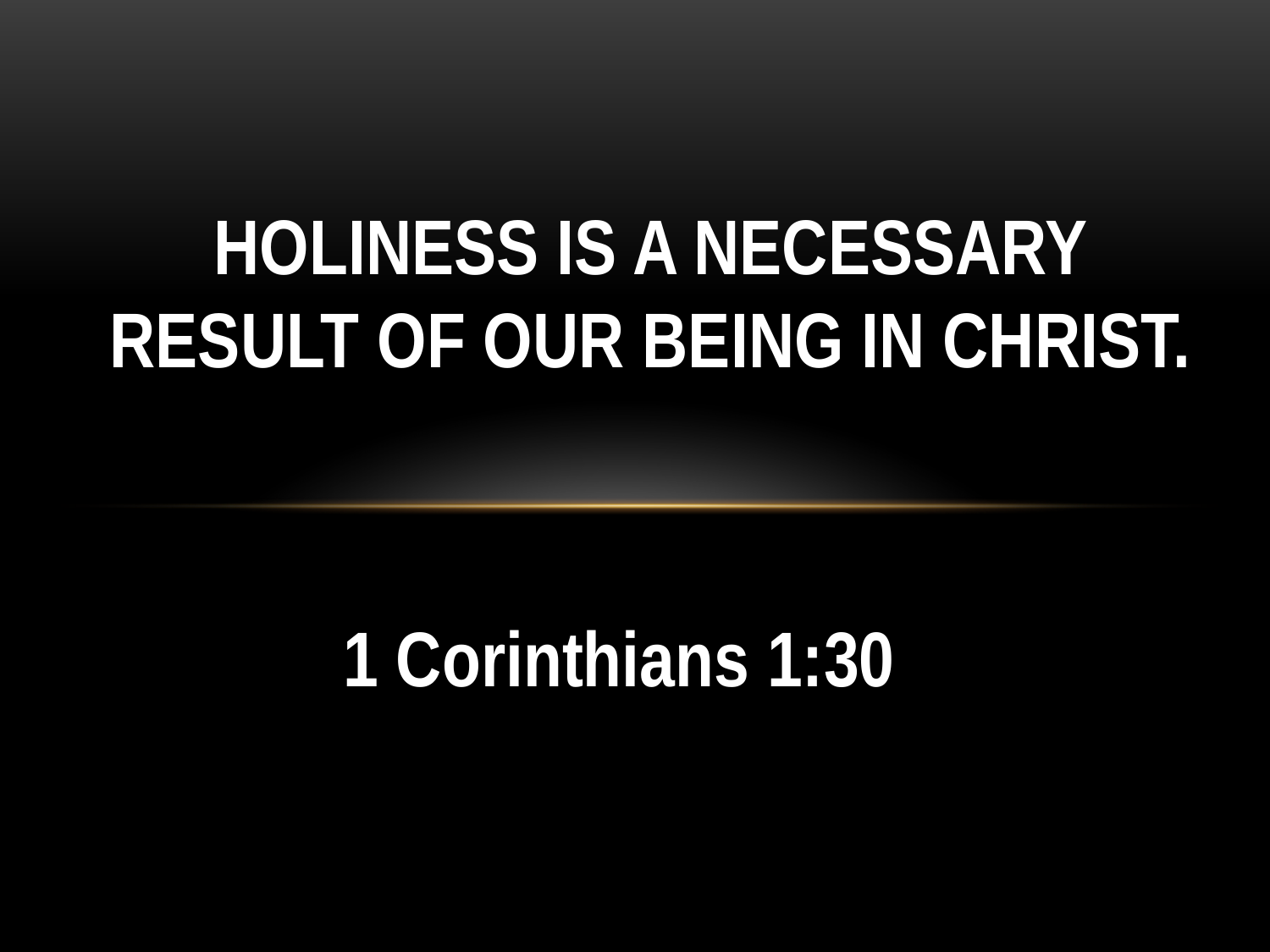

HOLINESS IS A NECESSARY RESULT OF OUR BEING IN CHRIST.
1 Corinthians 1:30